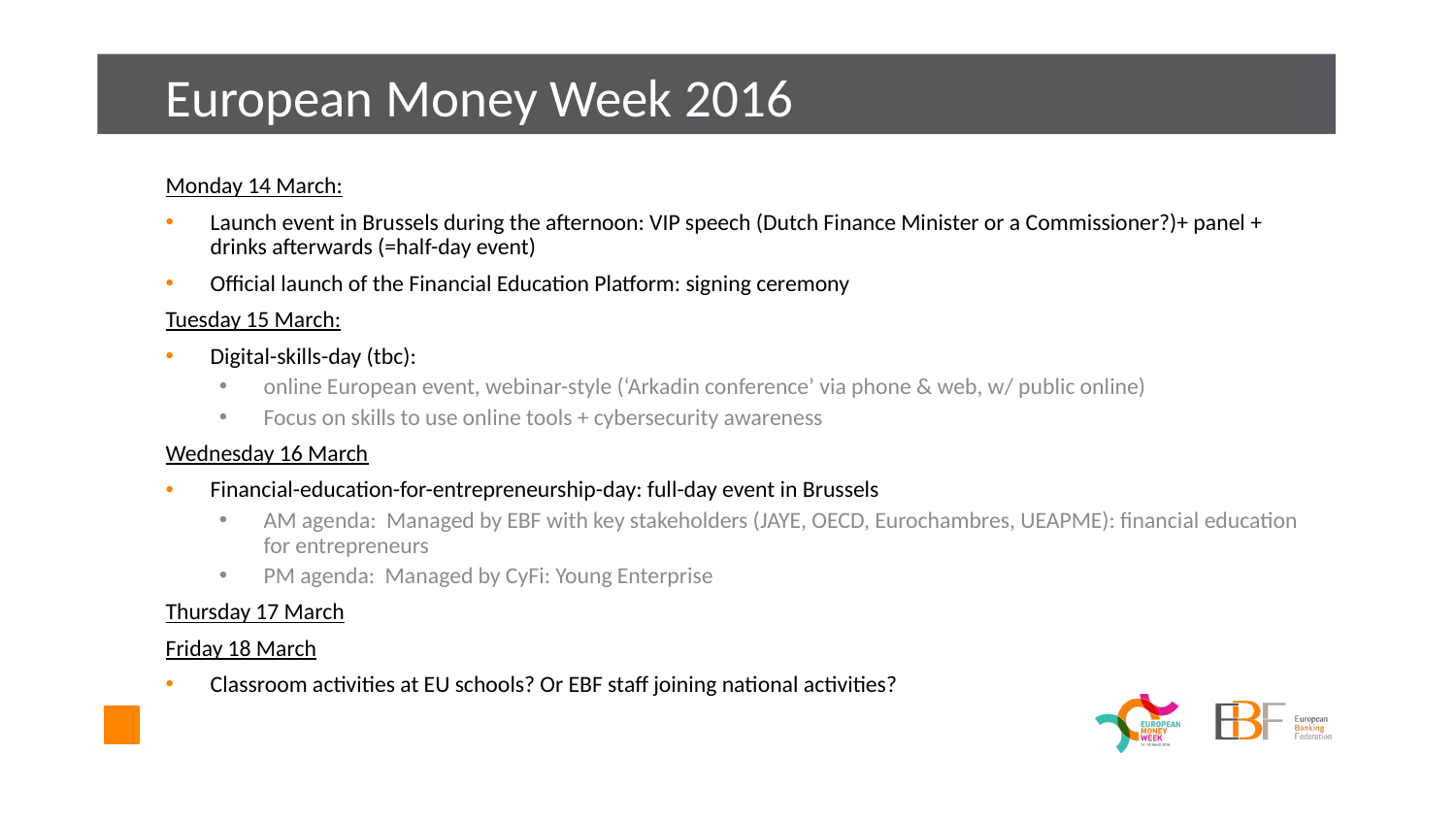

# European Money Week 2016
Monday 14 March:
Launch event in Brussels during the afternoon: VIP speech (Dutch Finance Minister or a Commissioner?)+ panel + drinks afterwards (=half-day event)
Official launch of the Financial Education Platform: signing ceremony
Tuesday 15 March:
Digital-skills-day (tbc):
online European event, webinar-style (‘Arkadin conference’ via phone & web, w/ public online)
Focus on skills to use online tools + cybersecurity awareness
Wednesday 16 March
Financial-education-for-entrepreneurship-day: full-day event in Brussels
AM agenda:  Managed by EBF with key stakeholders (JAYE, OECD, Eurochambres, UEAPME): financial education for entrepreneurs
PM agenda:  Managed by CyFi: Young Enterprise
Thursday 17 March
Friday 18 March
Classroom activities at EU schools? Or EBF staff joining national activities?